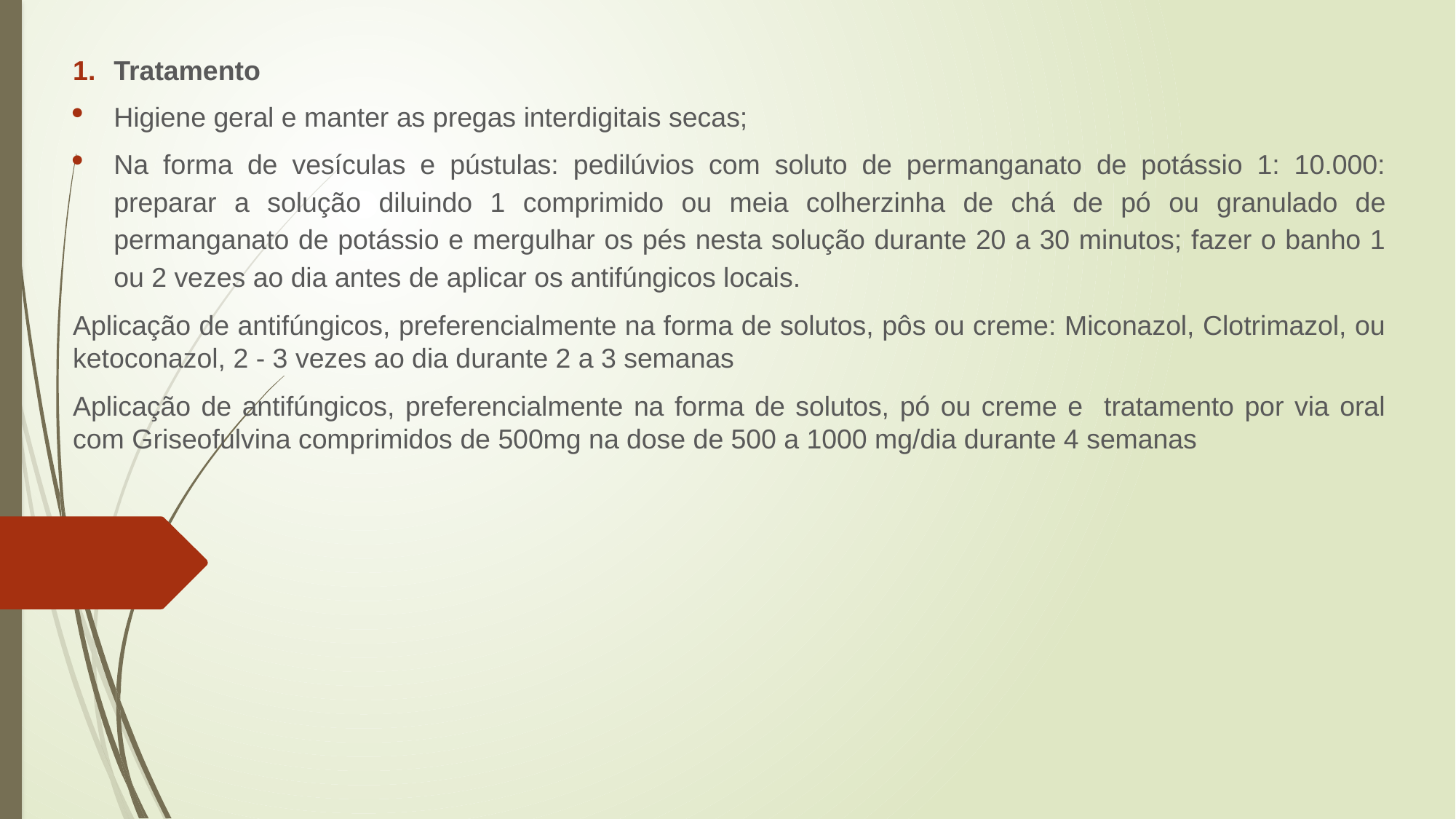

Tratamento
Higiene geral e manter as pregas interdigitais secas;
Na forma de vesículas e pústulas: pedilúvios com soluto de permanganato de potássio 1: 10.000: preparar a solução diluindo 1 comprimido ou meia colherzinha de chá de pó ou granulado de permanganato de potássio e mergulhar os pés nesta solução durante 20 a 30 minutos; fazer o banho 1 ou 2 vezes ao dia antes de aplicar os antifúngicos locais.
Aplicação de antifúngicos, preferencialmente na forma de solutos, pôs ou creme: Miconazol, Clotrimazol, ou ketoconazol, 2 - 3 vezes ao dia durante 2 a 3 semanas
Aplicação de antifúngicos, preferencialmente na forma de solutos, pó ou creme e  tratamento por via oral com Griseofulvina comprimidos de 500mg na dose de 500 a 1000 mg/dia durante 4 semanas